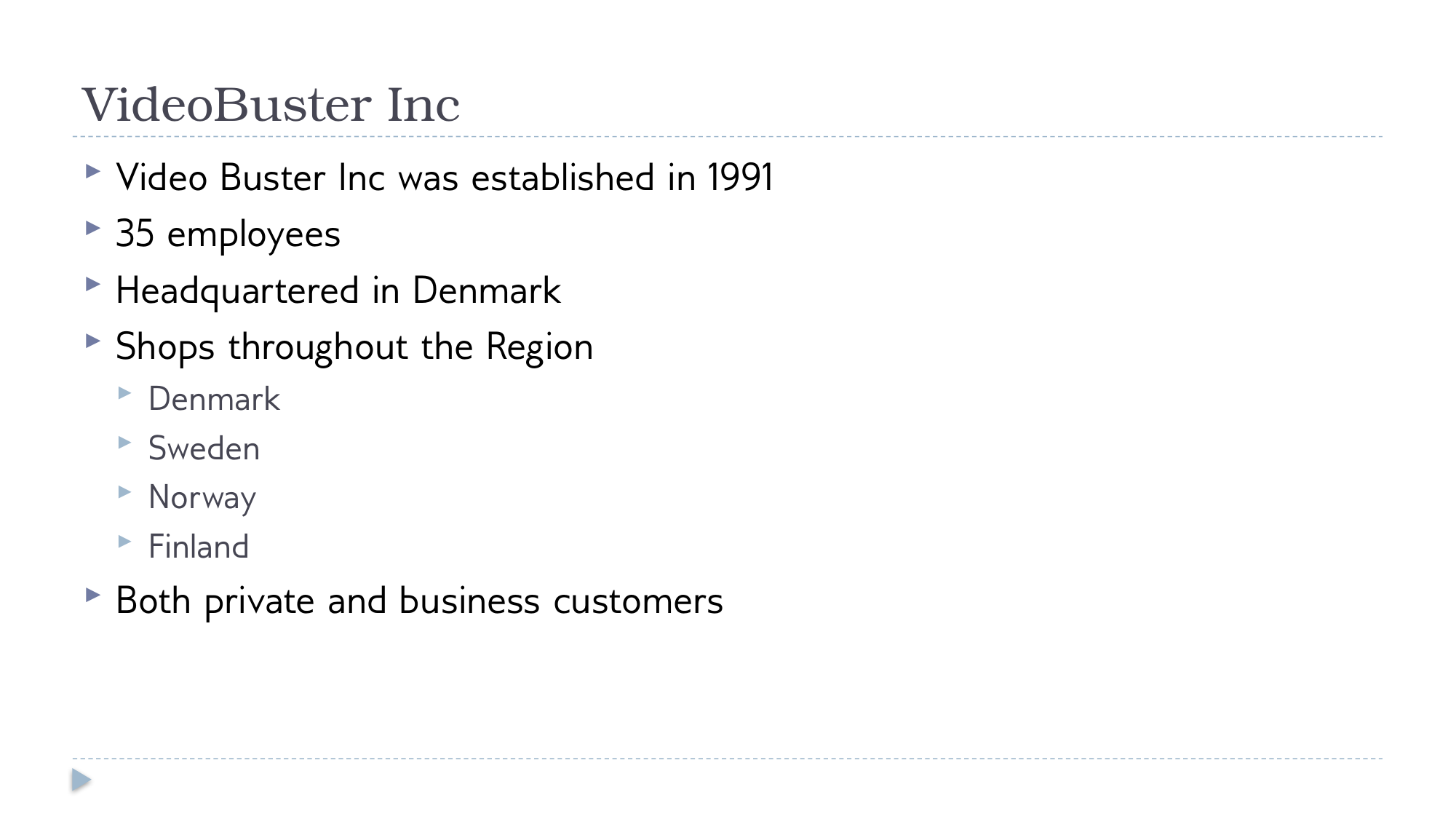

# VideoBuster Inc
Video Buster Inc was established in 1991
35 employees
Headquartered in Denmark
Shops throughout the Region
Denmark
Sweden
Norway
Finland
Both private and business customers